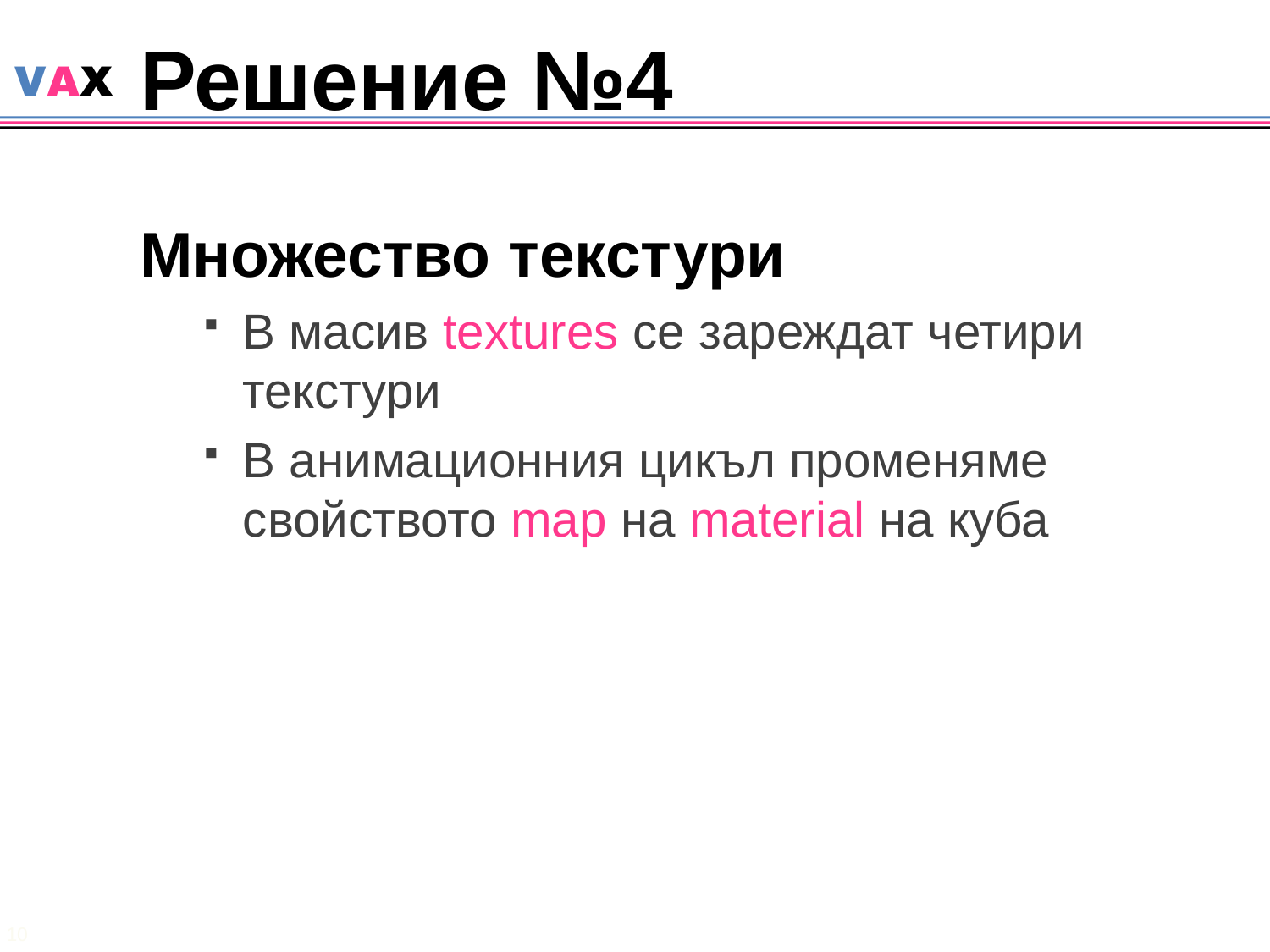

# Решение №4
Множество текстури
В масив textures се зареждат четири текстури
В анимационния цикъл променяме свойството map на material на куба